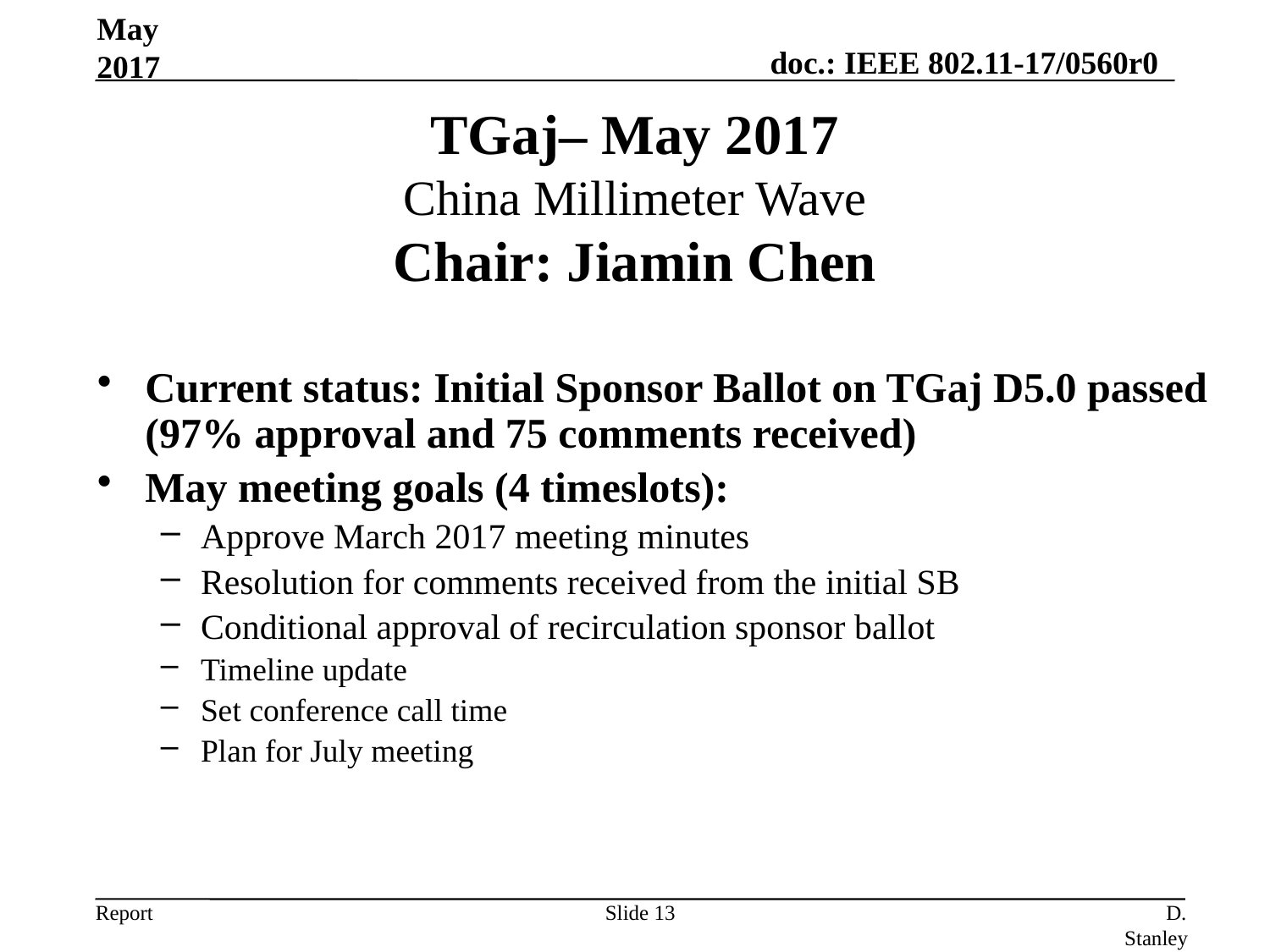

May 2017
# TGaj– May 2017 China Millimeter Wave Chair: Jiamin Chen
Current status: Initial Sponsor Ballot on TGaj D5.0 passed (97% approval and 75 comments received)
May meeting goals (4 timeslots):
Approve March 2017 meeting minutes
Resolution for comments received from the initial SB
Conditional approval of recirculation sponsor ballot
Timeline update
Set conference call time
Plan for July meeting

Slide 13
D. Stanley, HP Enterprise